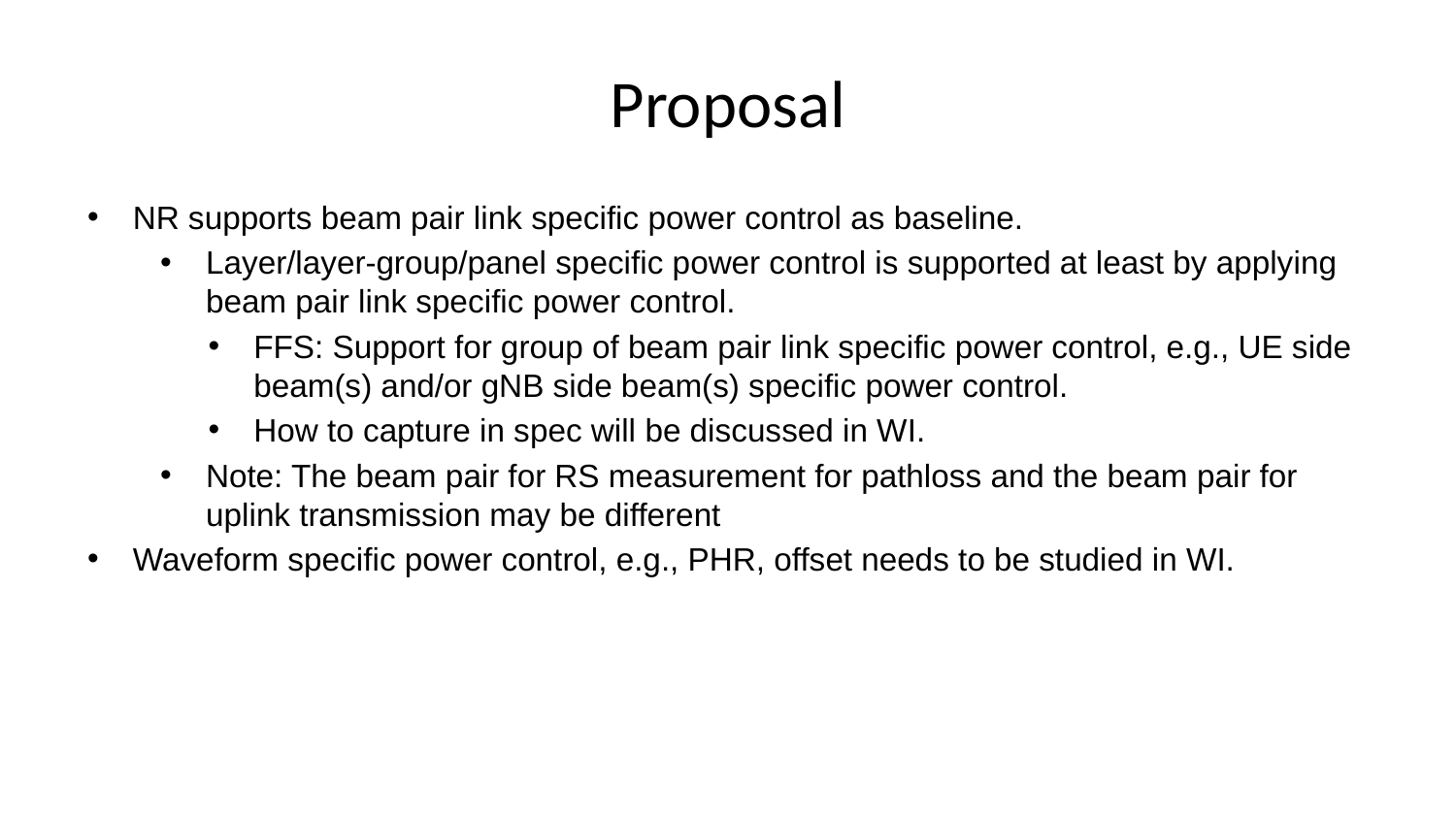

# Proposal
NR supports beam pair link specific power control as baseline.
Layer/layer-group/panel specific power control is supported at least by applying beam pair link specific power control.
FFS: Support for group of beam pair link specific power control, e.g., UE side beam(s) and/or gNB side beam(s) specific power control.
How to capture in spec will be discussed in WI.
Note: The beam pair for RS measurement for pathloss and the beam pair for uplink transmission may be different
Waveform specific power control, e.g., PHR, offset needs to be studied in WI.